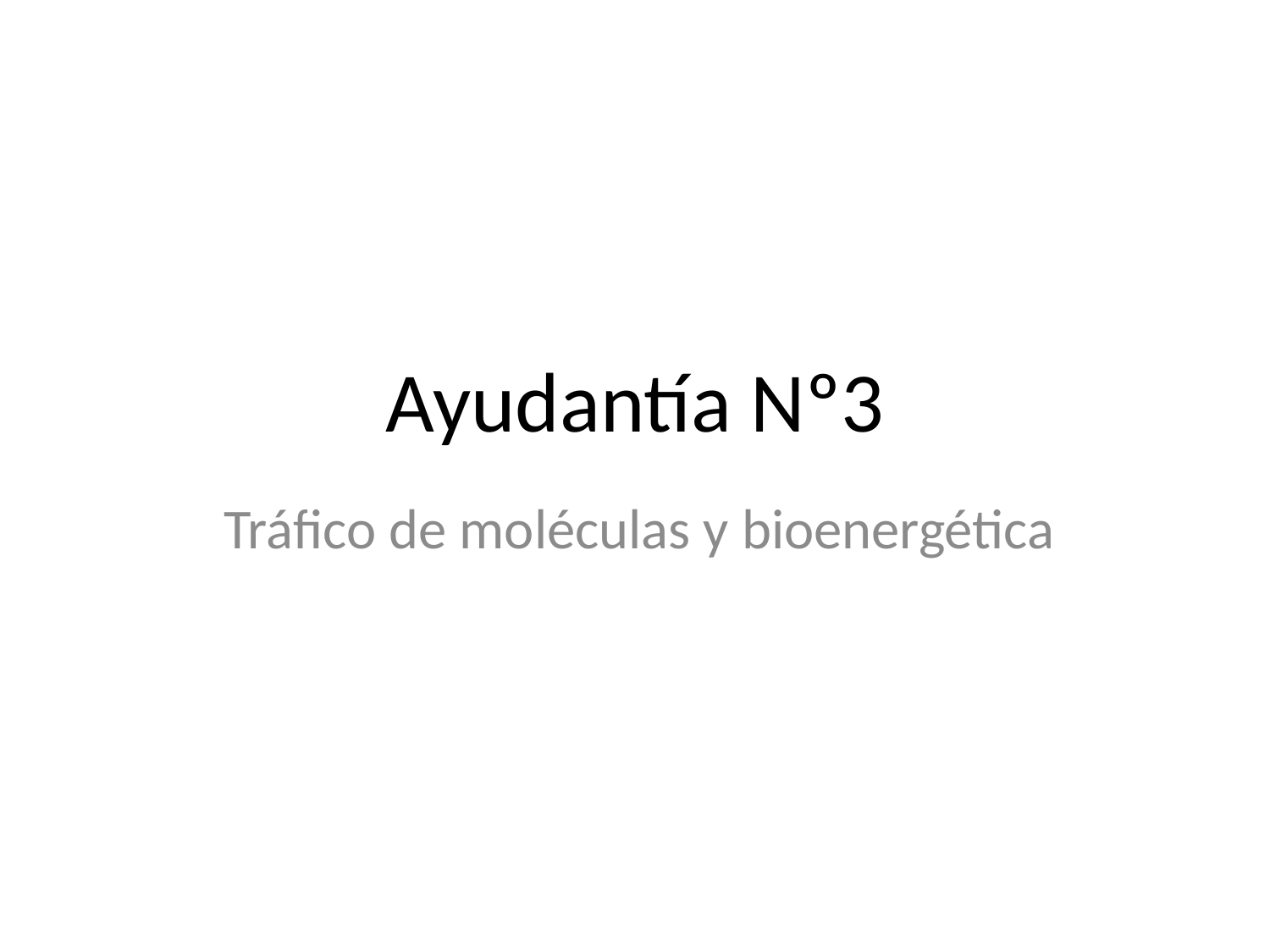

# Ayudantía Nº3
Tráfico de moléculas y bioenergética